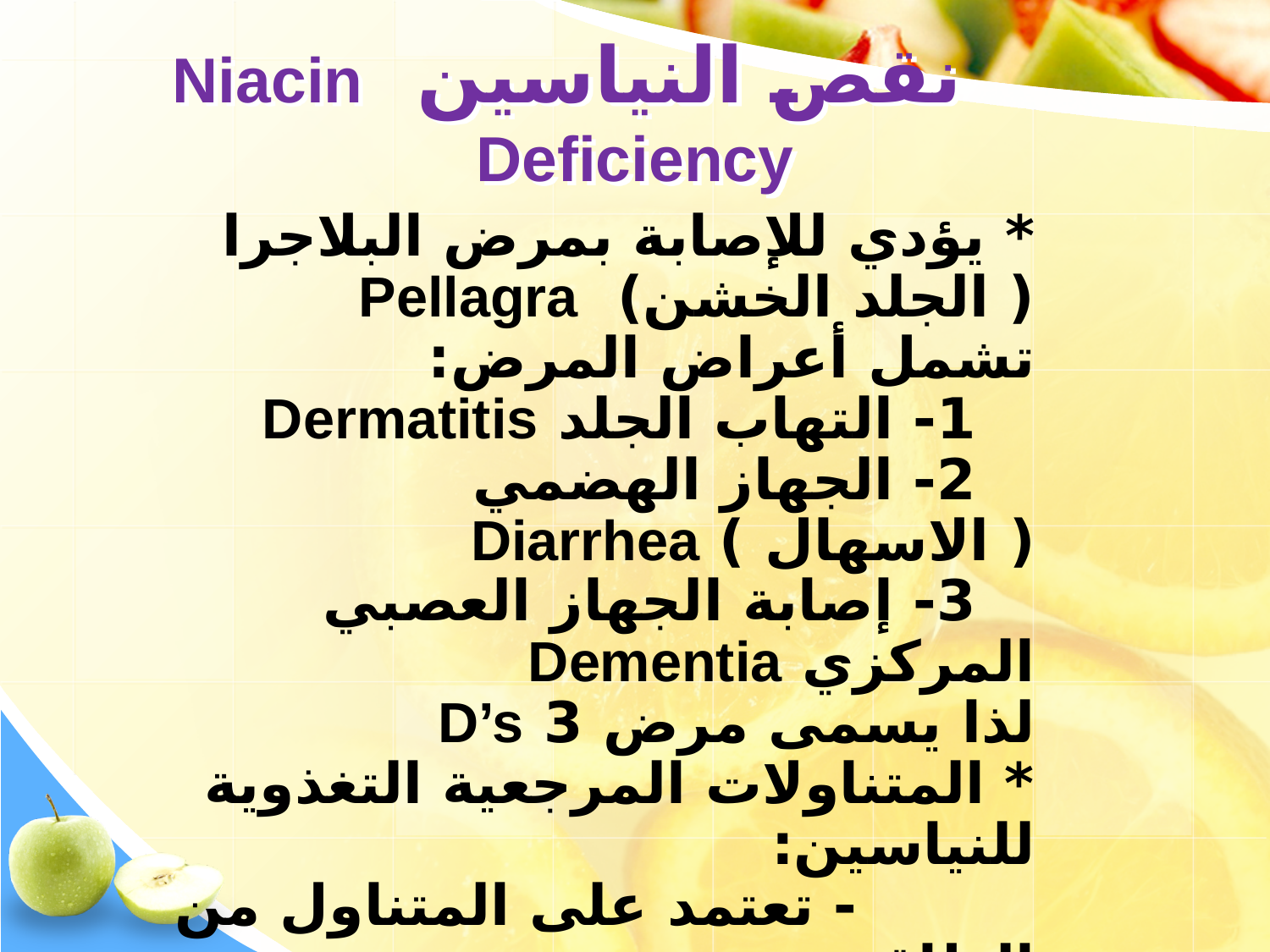

# نقص النياسين  Niacin Deficiency
* يؤدي للإصابة بمرض البلاجرا ( الجلد الخشن)  Pellagra
تشمل أعراض المرض:
   1- التهاب الجلد Dermatitis
   2- الجهاز الهضمي ( الاسهال ) Diarrhea
   3- إصابة الجهاز العصبي المركزي Dementia
لذا يسمى مرض 3 D’s
* المتناولات المرجعية التغذوية للنياسين:
         - تعتمد على المتناول من الطاقة
         - 6.6 ملجم / 1000 سعر حراري